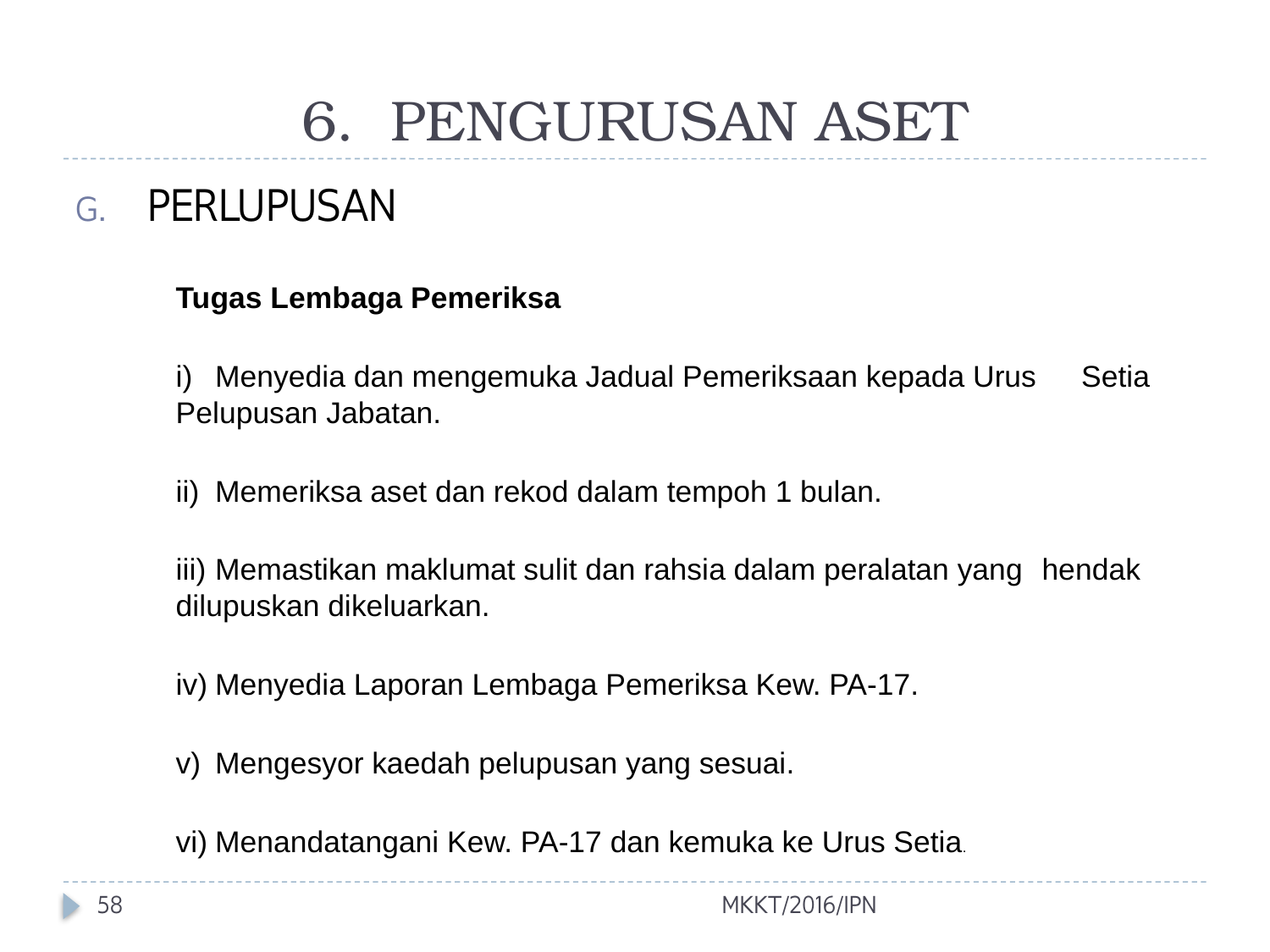

# 6.  PENGURUSAN ASET
PERLUPUSAN

Tugas Lembaga Pemeriksa

i)	Menyedia dan mengemuka Jadual Pemeriksaan kepada Urus 	Setia Pelupusan Jabatan.

ii)	Memeriksa aset dan rekod dalam tempoh 1 bulan.

iii)	Memastikan maklumat sulit dan rahsia dalam peralatan yang 	hendak 	dilupuskan dikeluarkan.

iv)	Menyedia Laporan Lembaga Pemeriksa Kew. PA-17.

v)	Mengesyor kaedah pelupusan yang sesuai.

vi)	Menandatangani Kew. PA-17 dan kemuka ke Urus Setia.
58
MKKT/2016/IPN